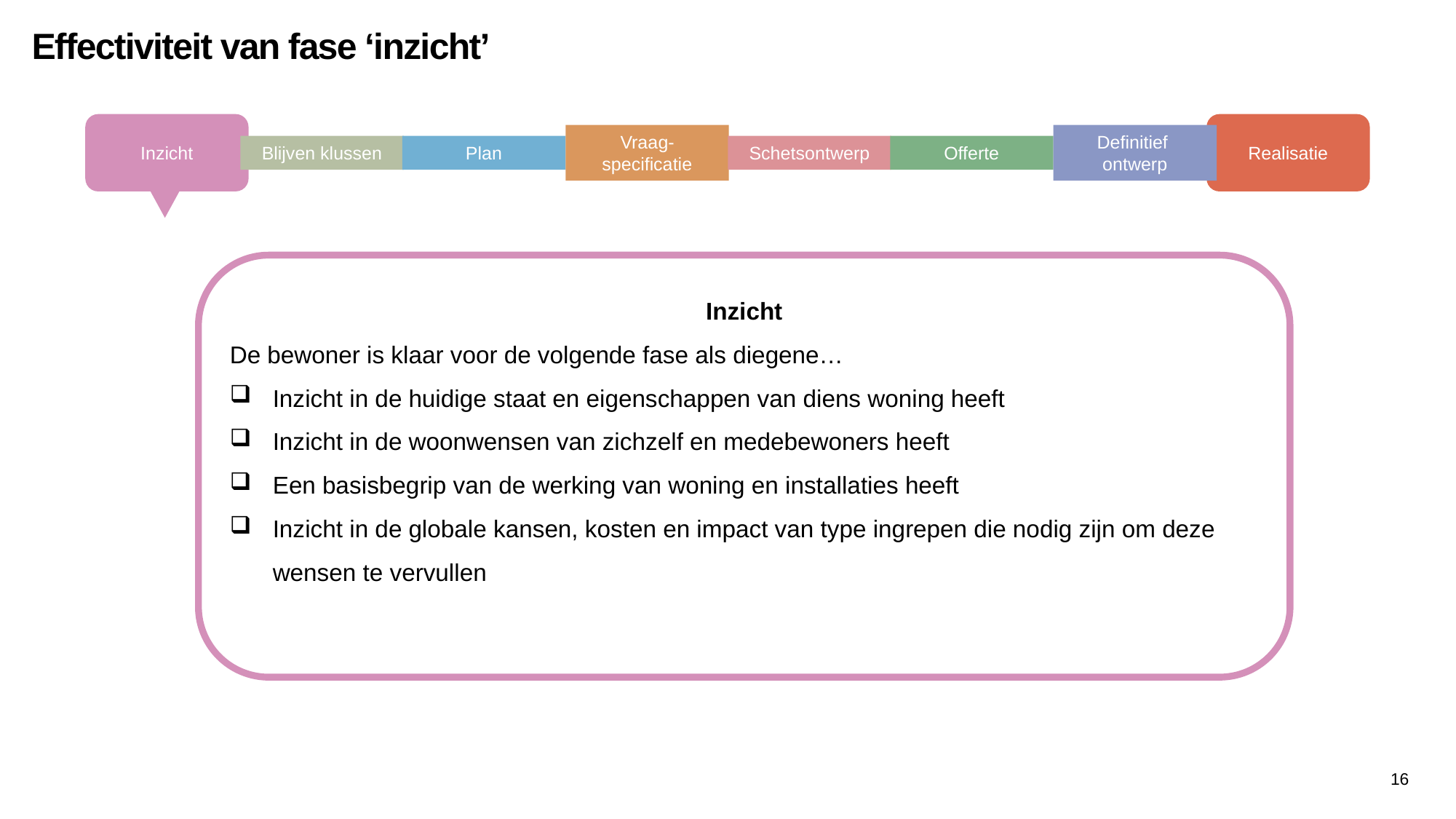

Effectiviteit van fase ‘inzicht’
Inzicht
Blijven klussen
Plan
Vraag-
specificatie
Schetsontwerp
Offerte
Definitief
ontwerp
Realisatie

Inzicht
De bewoner is klaar voor de volgende fase als diegene…
Inzicht in de huidige staat en eigenschappen van diens woning heeft
Inzicht in de woonwensen van zichzelf en medebewoners heeft
Een basisbegrip van de werking van woning en installaties heeft
Inzicht in de globale kansen, kosten en impact van type ingrepen die nodig zijn om deze wensen te vervullen

16